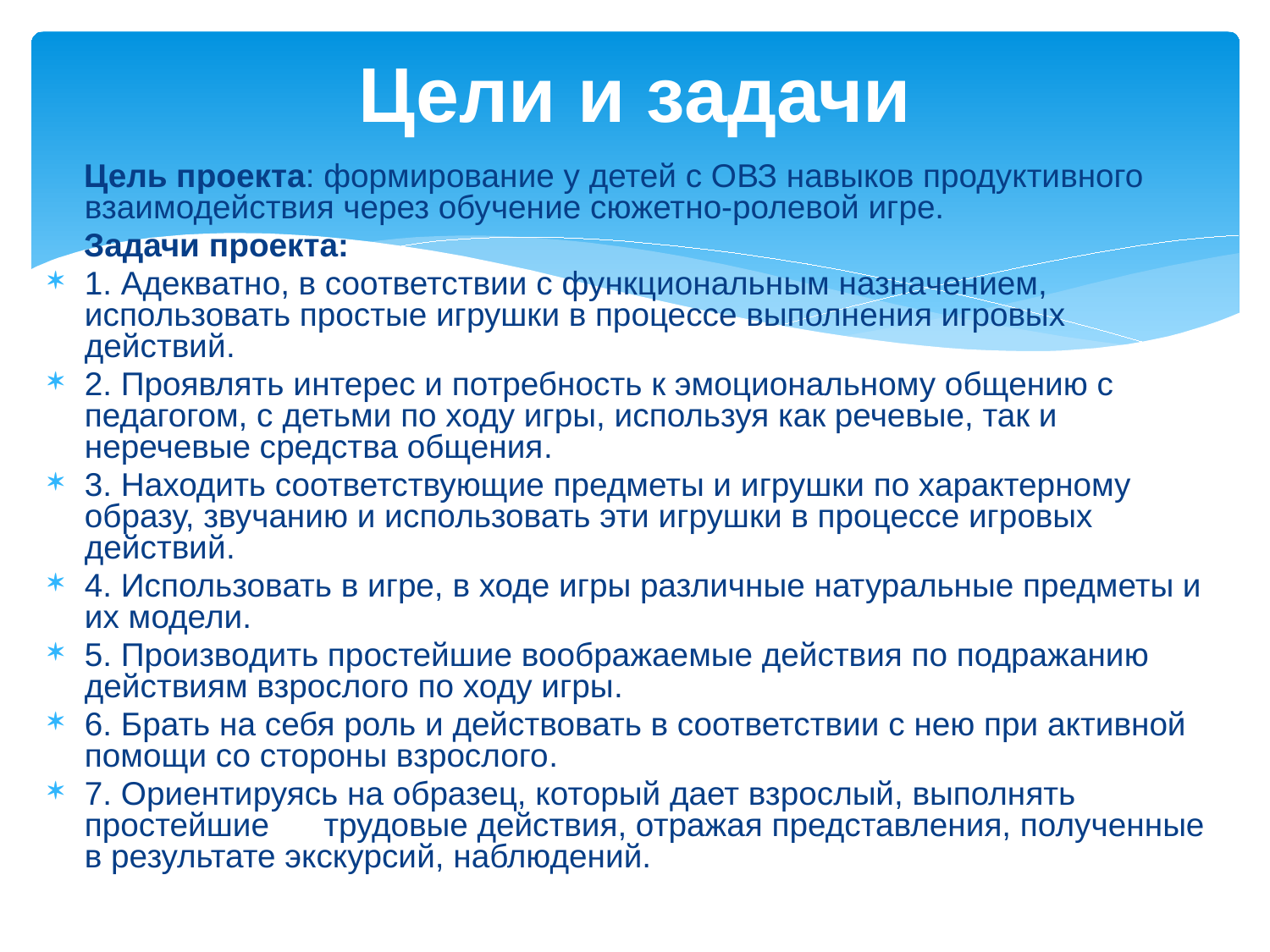

# Цели и задачи
    Цель проекта: формирование у детей с ОВЗ навыков продуктивного взаимодействия через обучение сюжетно-ролевой игре.
    Задачи проекта:
1. Адекватно, в соответствии с функциональным назначением, использовать простые игрушки в процессе выполнения игровых действий.
2. Проявлять интерес и потребность к эмоциональному общению с педагогом, с детьми по ходу игры, используя как речевые, так и неречевые средства общения.
3. Находить соответствующие предметы и игрушки по характерному образу, звучанию и использовать эти игрушки в процессе игровых действий.
4. Использовать в игре, в ходе игры различные натуральные предметы и их модели.
5. Производить простейшие воображаемые действия по подражанию действиям взрослого по ходу игры.
6. Брать на себя роль и действовать в соответствии с нею при активной помощи со стороны взрослого.
7. Ориентируясь на образец, который дает взрослый, выполнять простейшие      трудовые действия, отражая представления, полученные в результате экскурсий, наблюдений.